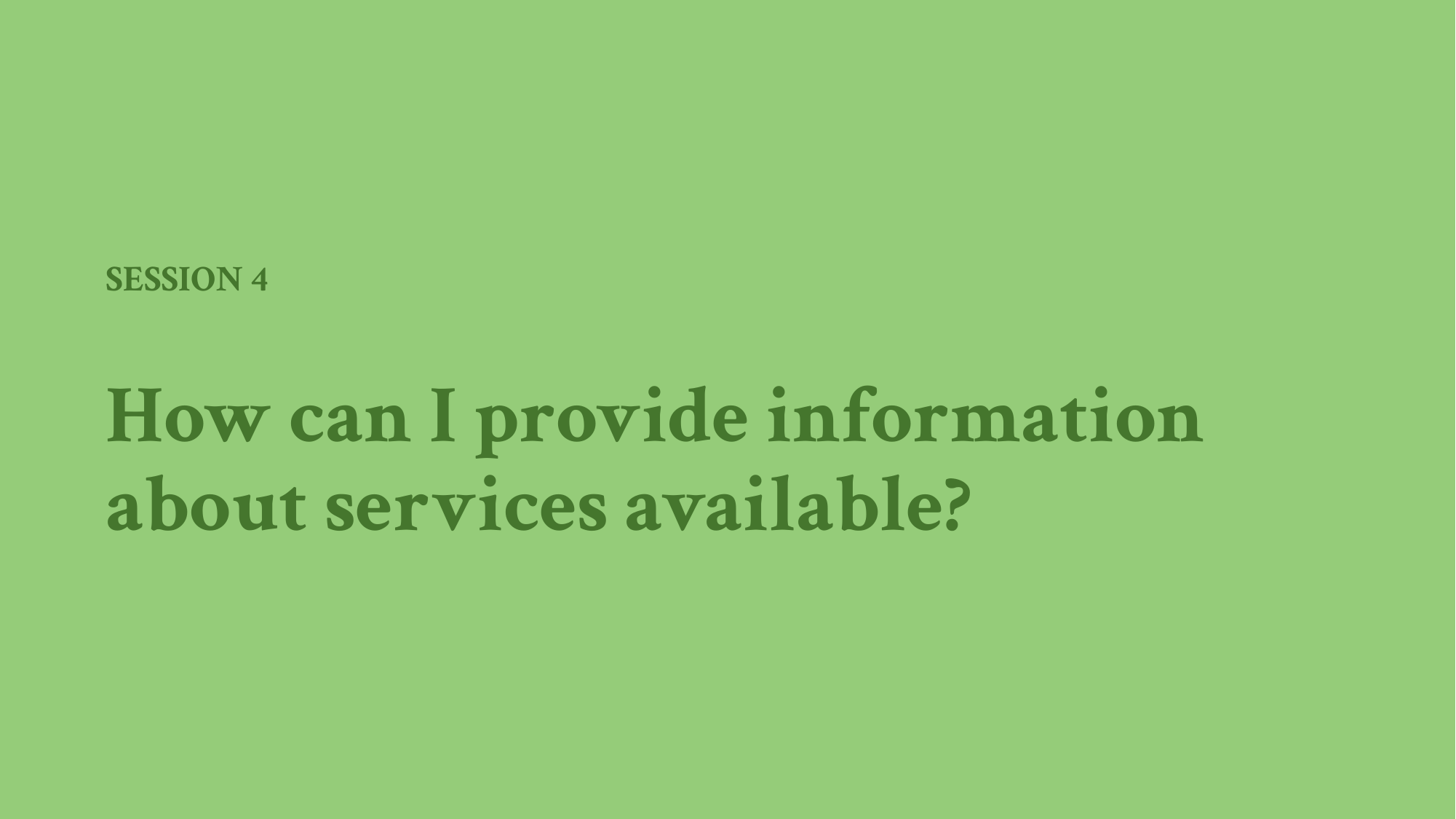

SESSION 4
How can I provide information about services available?